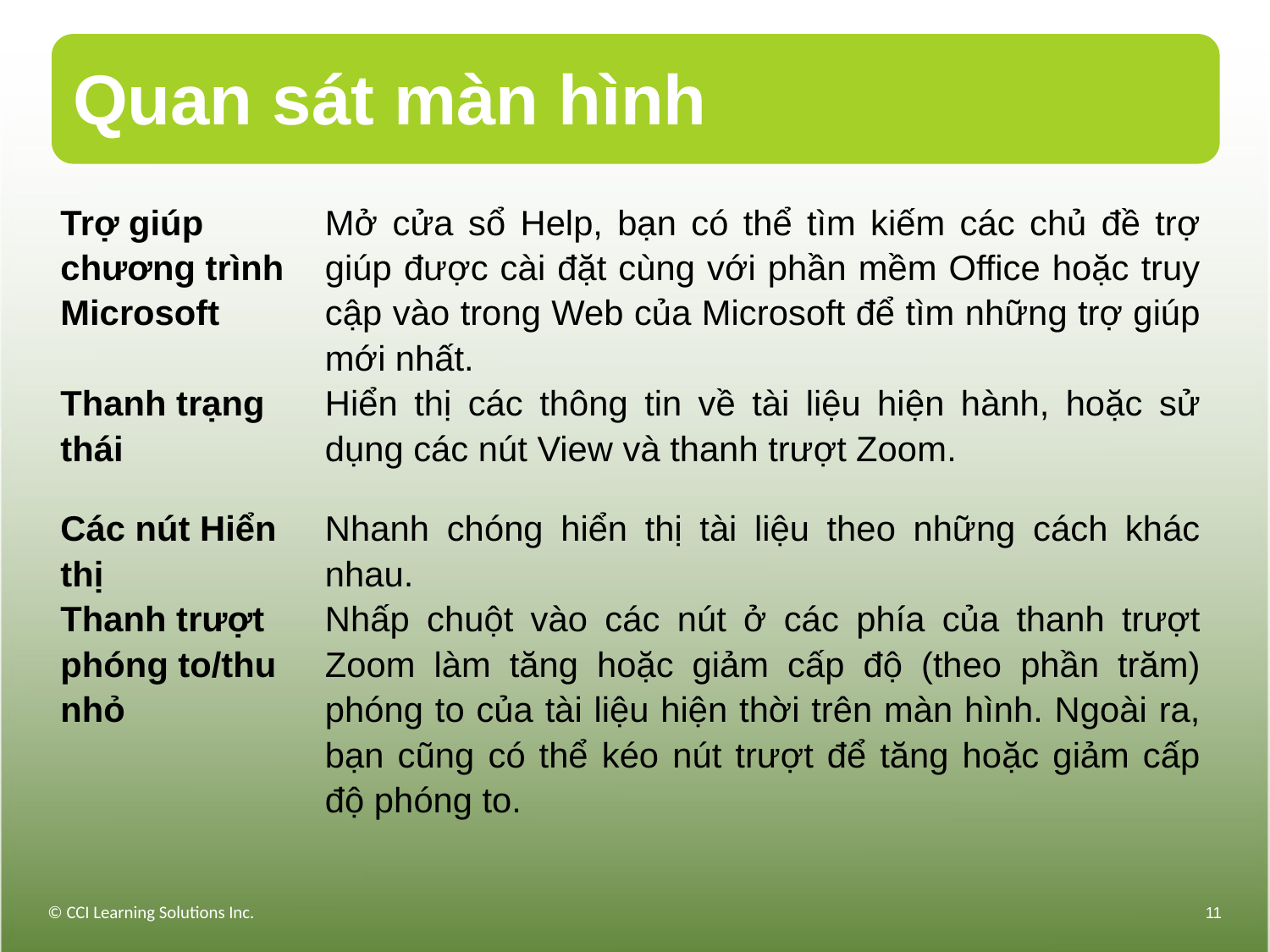

# Quan sát màn hình
| Trợ giúp chương trình Microsoft | Mở cửa sổ Help, bạn có thể tìm kiếm các chủ đề trợ giúp được cài đặt cùng với phần mềm Office hoặc truy cập vào trong Web của Microsoft để tìm những trợ giúp mới nhất. |
| --- | --- |
| Thanh trạng thái | Hiển thị các thông tin về tài liệu hiện hành, hoặc sử dụng các nút View và thanh trượt Zoom. |
| Các nút Hiển thị | Nhanh chóng hiển thị tài liệu theo những cách khác nhau. |
| Thanh trượt phóng to/thu nhỏ | Nhấp chuột vào các nút ở các phía của thanh trượt Zoom làm tăng hoặc giảm cấp độ (theo phần trăm) phóng to của tài liệu hiện thời trên màn hình. Ngoài ra, bạn cũng có thể kéo nút trượt để tăng hoặc giảm cấp độ phóng to. |
© CCI Learning Solutions Inc.
11